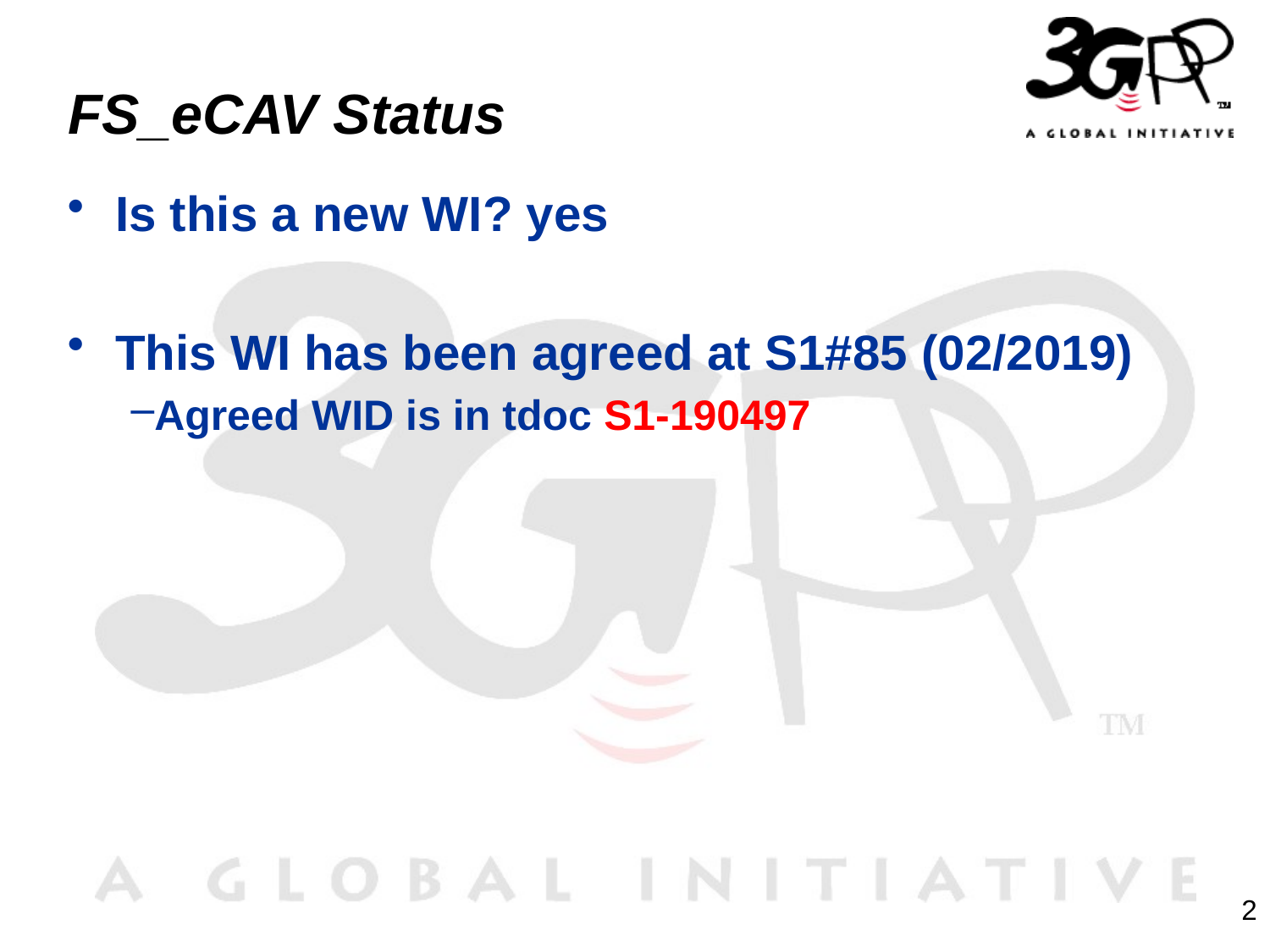

# FS_eCAV Status
Is this a new WI? yes

This WI has been agreed at S1#85 (02/2019)
Agreed WID is in tdoc S1-190497
2